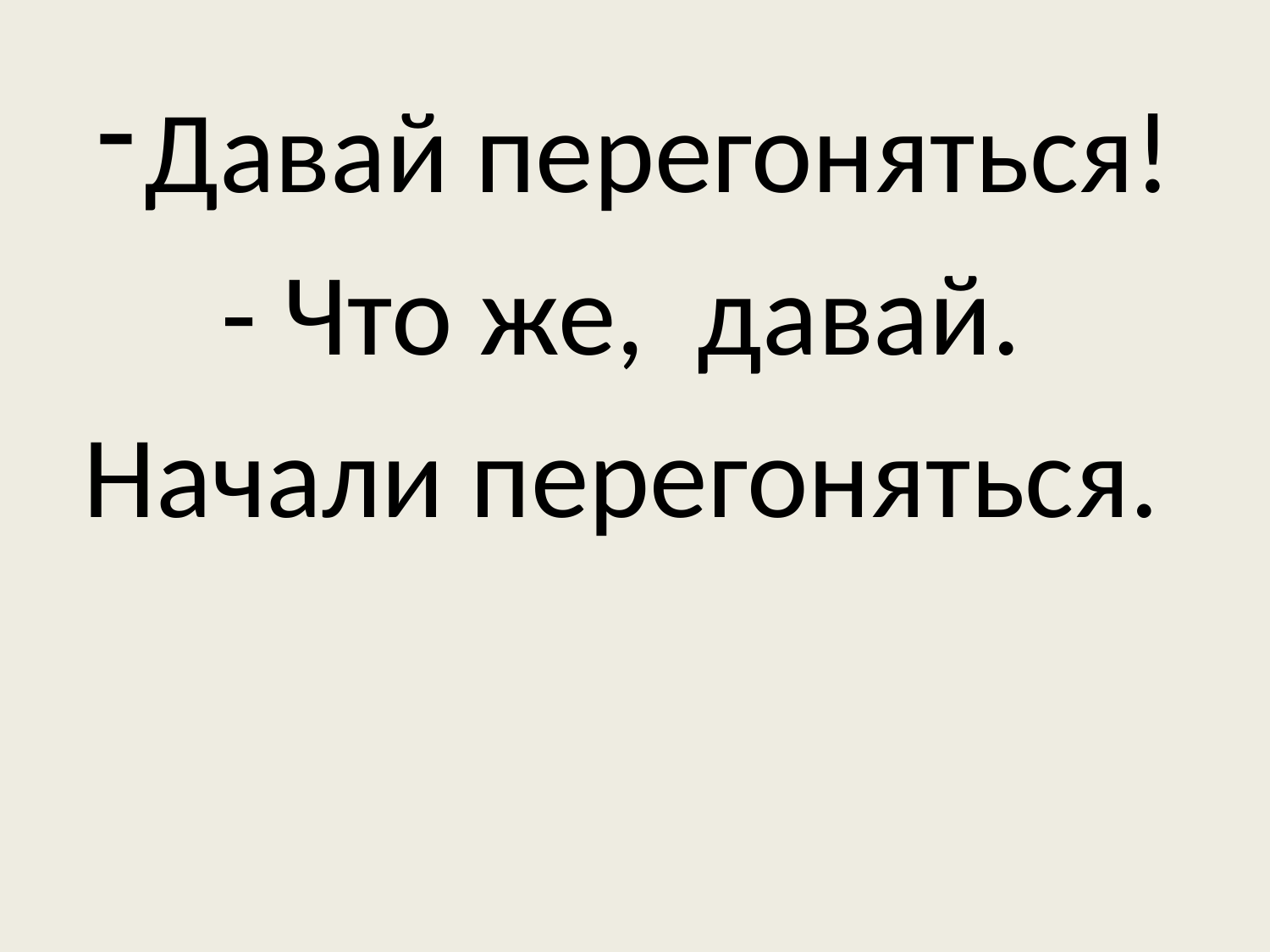

Давай перегоняться!
- Что же,  давай.
Начали перегоняться.